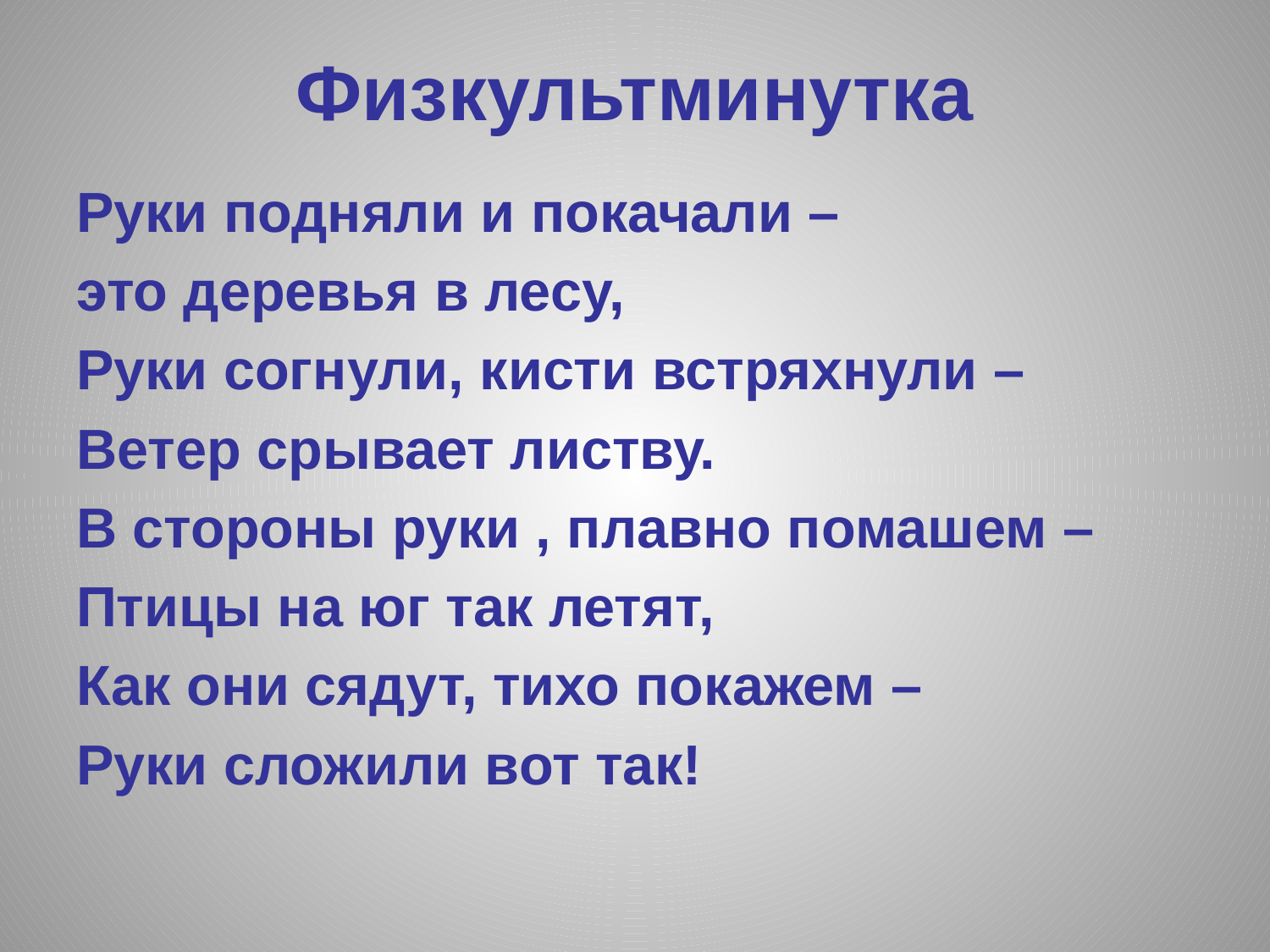

# Физкультминутка
Руки подняли и покачали –
это деревья в лесу,
Руки согнули, кисти встряхнули –
Ветер срывает листву.
В стороны руки , плавно помашем –
Птицы на юг так летят,
Как они сядут, тихо покажем –
Руки сложили вот так!